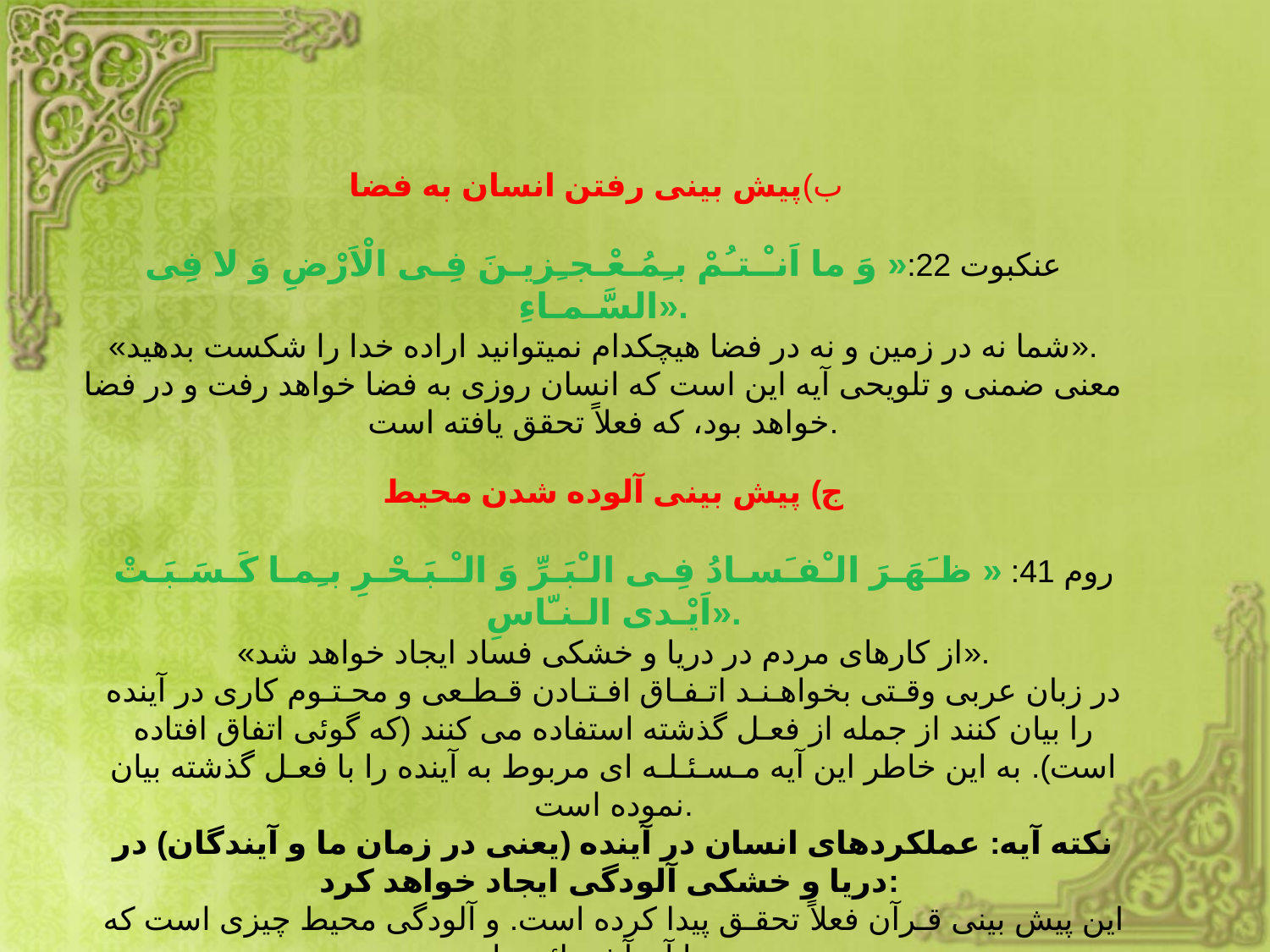

ب)پیش بینی رفتن انسان به فضا

عنکبوت 22:« وَ ما اَنـْـتـُمْ بـِمُـعْـجـِزیـنَ فِـی الْاَرْضِ وَ لا فِی السَّـمـاءِ».
«شما نه در زمین و نه در فضا هیچکدام نمیتوانید اراده خدا را شکست بدهید».
معنی ضمنی و تلویحی آیه این است که انسان روزی به فضا خواهد رفت و در فضا خواهد بود، که فعلاً تحقق یافته است.

ج) پیش بینی آلوده شدن محیط

روم 41: « ظـَهَـرَ الـْفـَسـادُ فِـی الـْبَـرِّ وَ الـْـبَـحْـرِ بـِمـا کَـسَـبَـتْ اَیْـدی الـنـّاسِ».
«از کارهای مردم در دریا و خشکی فساد ایجاد خواهد شد».
در زبان عربی وقـتی بخواهـنـد اتـفـاق افـتـادن قـطـعی و محـتـوم کاری در آینده را بیان کنند از جمله از فعـل گذشته استفاده می کنند (که گوئی اتفاق افتاده است). به این خاطر این آیه مـسـئـلـه ای مربوط به آینده را با فعـل گذشته بیان نموده است.
نکته آیه: عملکردهای انسان در آینده (یعنی در زمان ما و آیندگان) در دریا و خشکی آلودگی ایجاد خواهد کرد:
این پیش بینی قـرآن فعلاً تحقـق پیدا کرده است. و آلودگی محیط چیزی است که هـمـه با آن آشـنـائی داریم